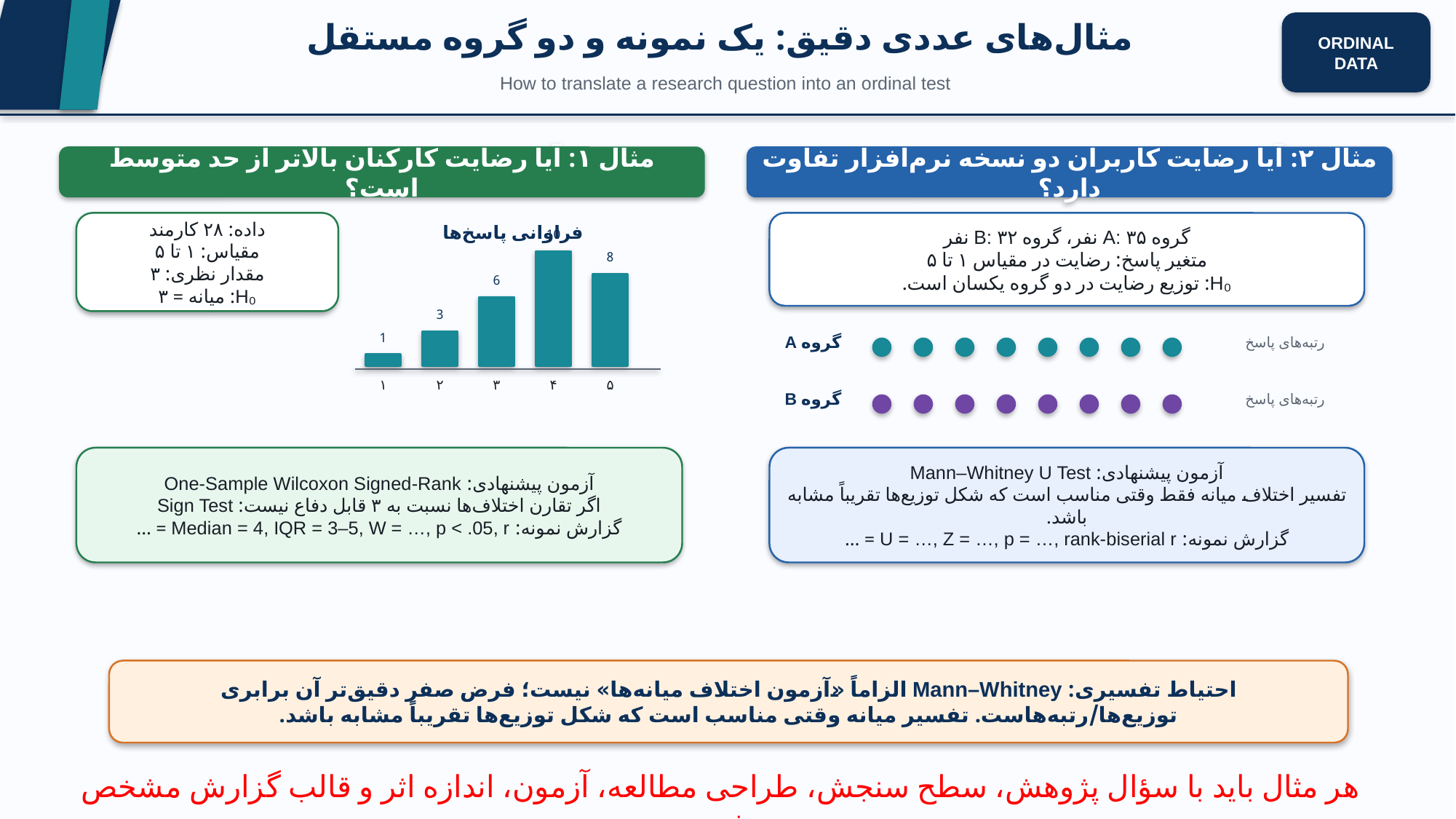

مثال‌های عددی دقیق: یک نمونه و دو گروه مستقل
ORDINAL
DATA
How to translate a research question into an ordinal test
مثال ۱: آیا رضایت کارکنان بالاتر از حد متوسط است؟
مثال ۲: آیا رضایت کاربران دو نسخه نرم‌افزار تفاوت دارد؟
داده: ۲۸ کارمند
مقیاس: ۱ تا ۵
مقدار نظری: ۳
H₀: میانه = ۳
گروه A: ۳۵ نفر، گروه B: ۳۲ نفر
متغیر پاسخ: رضایت در مقیاس ۱ تا ۵
H₀: توزیع رضایت در دو گروه یکسان است.
فراوانی پاسخ‌ها
10
8

6

3
1
گروه A
رتبه‌های پاسخ

۱
۲
۳
۴
۵
گروه B
رتبه‌های پاسخ

آزمون پیشنهادی: One-Sample Wilcoxon Signed-Rank
اگر تقارن اختلاف‌ها نسبت به ۳ قابل دفاع نیست: Sign Test
گزارش نمونه: Median = 4, IQR = 3–5, W = …, p < .05, r = …
آزمون پیشنهادی: Mann–Whitney U Test
تفسیر اختلاف میانه فقط وقتی مناسب است که شکل توزیع‌ها تقریباً مشابه باشد.
گزارش نمونه: U = …, Z = …, p = …, rank-biserial r = …
احتیاط تفسیری: Mann–Whitney الزاماً «آزمون اختلاف میانه‌ها» نیست؛ فرض صفر دقیق‌تر آن برابری توزیع‌ها/رتبه‌هاست. تفسیر میانه وقتی مناسب است که شکل توزیع‌ها تقریباً مشابه باشد.
هر مثال باید با سؤال پژوهش، سطح سنجش، طراحی مطالعه، آزمون، اندازه اثر و قالب گزارش مشخص شود.